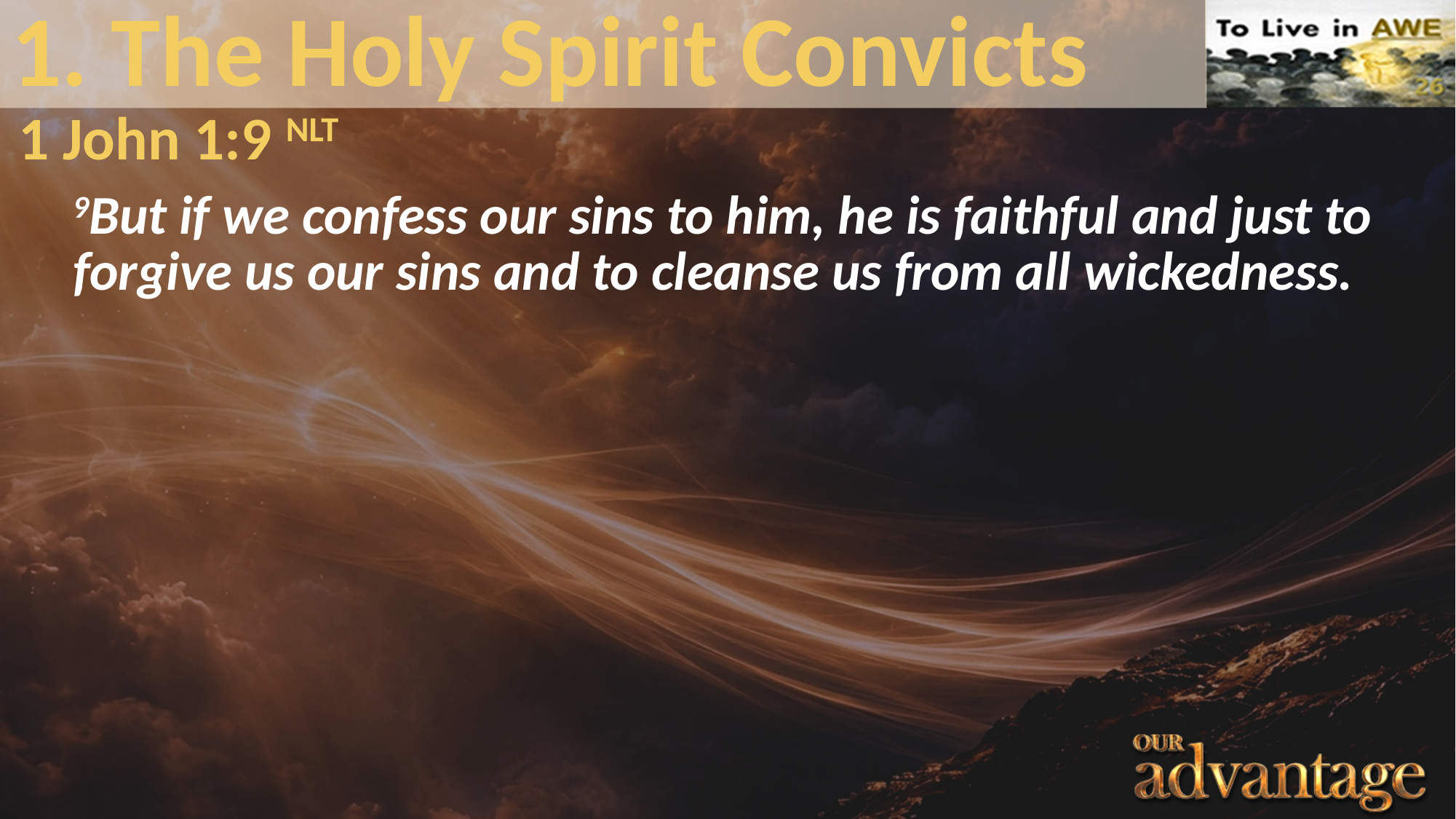

# 1. The Holy Spirit Convicts
1 John 1:9 NLT
9But if we confess our sins to him, he is faithful and just to forgive us our sins and to cleanse us from all wickedness.